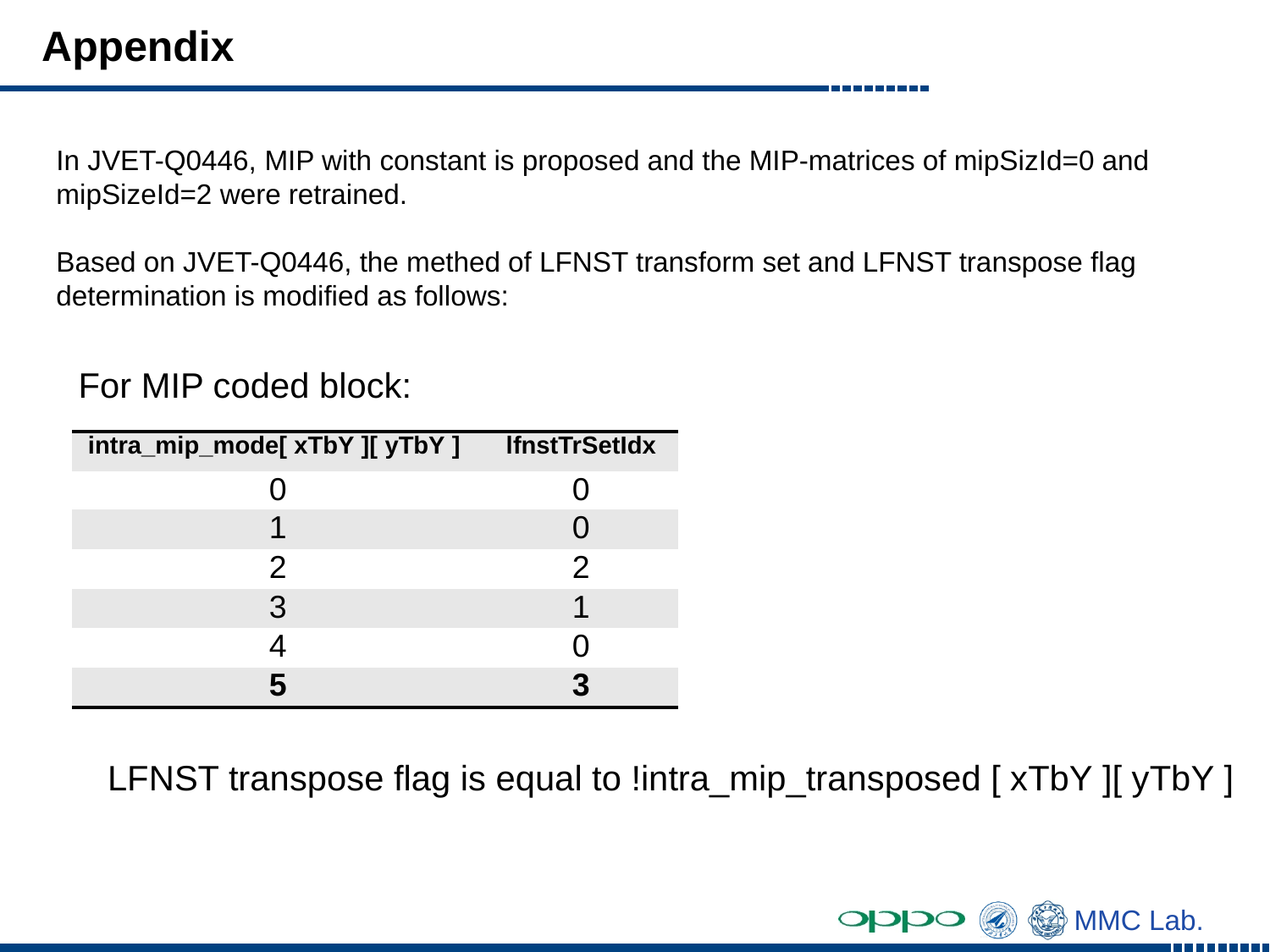

# Appendix
In JVET-Q0446, MIP with constant is proposed and the MIP-matrices of mipSizId=0 and mipSizeId=2 were retrained.

Based on JVET-Q0446, the methed of LFNST transform set and LFNST transpose flag determination is modified as follows:
For MIP coded block:

   LFNST transpose flag is equal to !intra_mip_transposed [ xTbY ][ yTbY ]
| intra\_mip\_mode[ xTbY ][ yTbY ] | lfnstTrSetIdx |
| --- | --- |
| 0 | 0 |
| 1 | 0 |
| 2 | 2 |
| 3 | 1 |
| 4 | 0 |
| 5 | 3 |